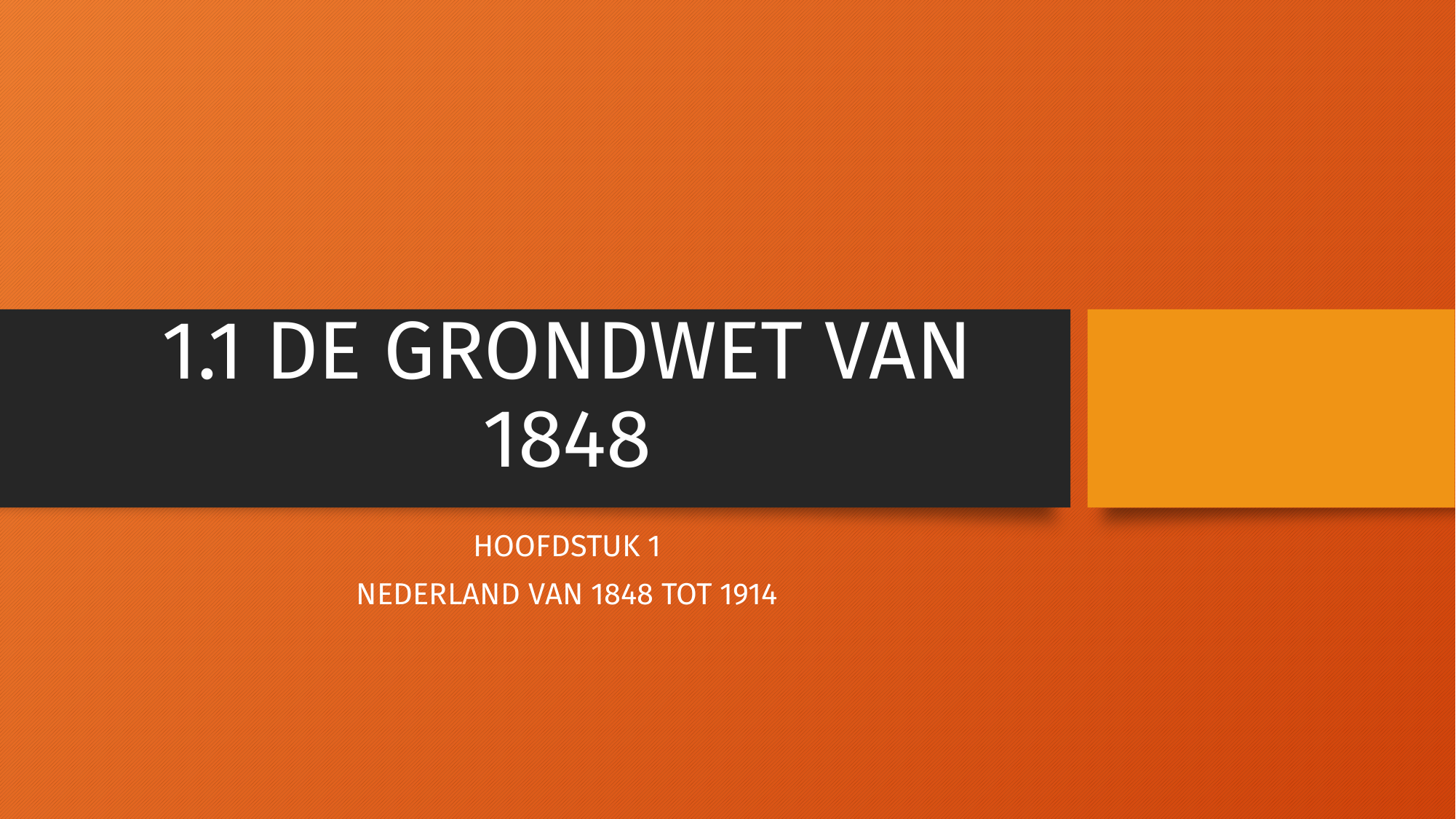

# 1.1 DE GRONDWET VAN 1848
HOOFDSTUK 1
NEDERLAND VAN 1848 TOT 1914